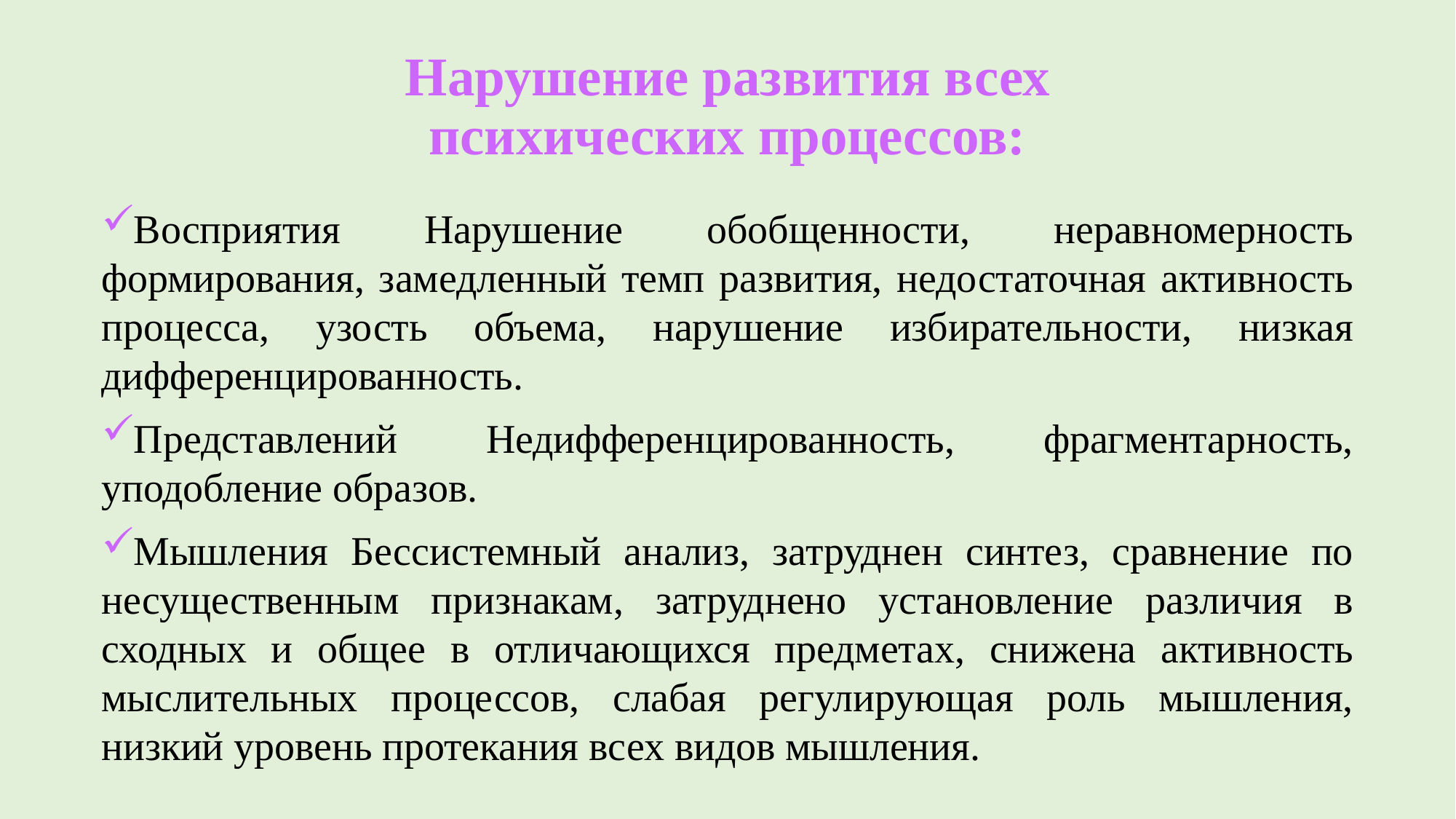

Нарушение развития всех психических процессов:
Восприятия Нарушение обобщенности, неравномерность формирования, замедленный темп развития, недостаточная активность процесса, узость объема, нарушение избирательности, низкая дифференцированность.
Представлений Недифференцированность, фрагментарность, уподобление образов.
Мышления Бессистемный анализ, затруднен синтез, сравнение по несущественным признакам, затруднено установление различия в сходных и общее в отличающихся предметах, снижена активность мыслительных процессов, слабая регулирующая роль мышления, низкий уровень протекания всех видов мышления.